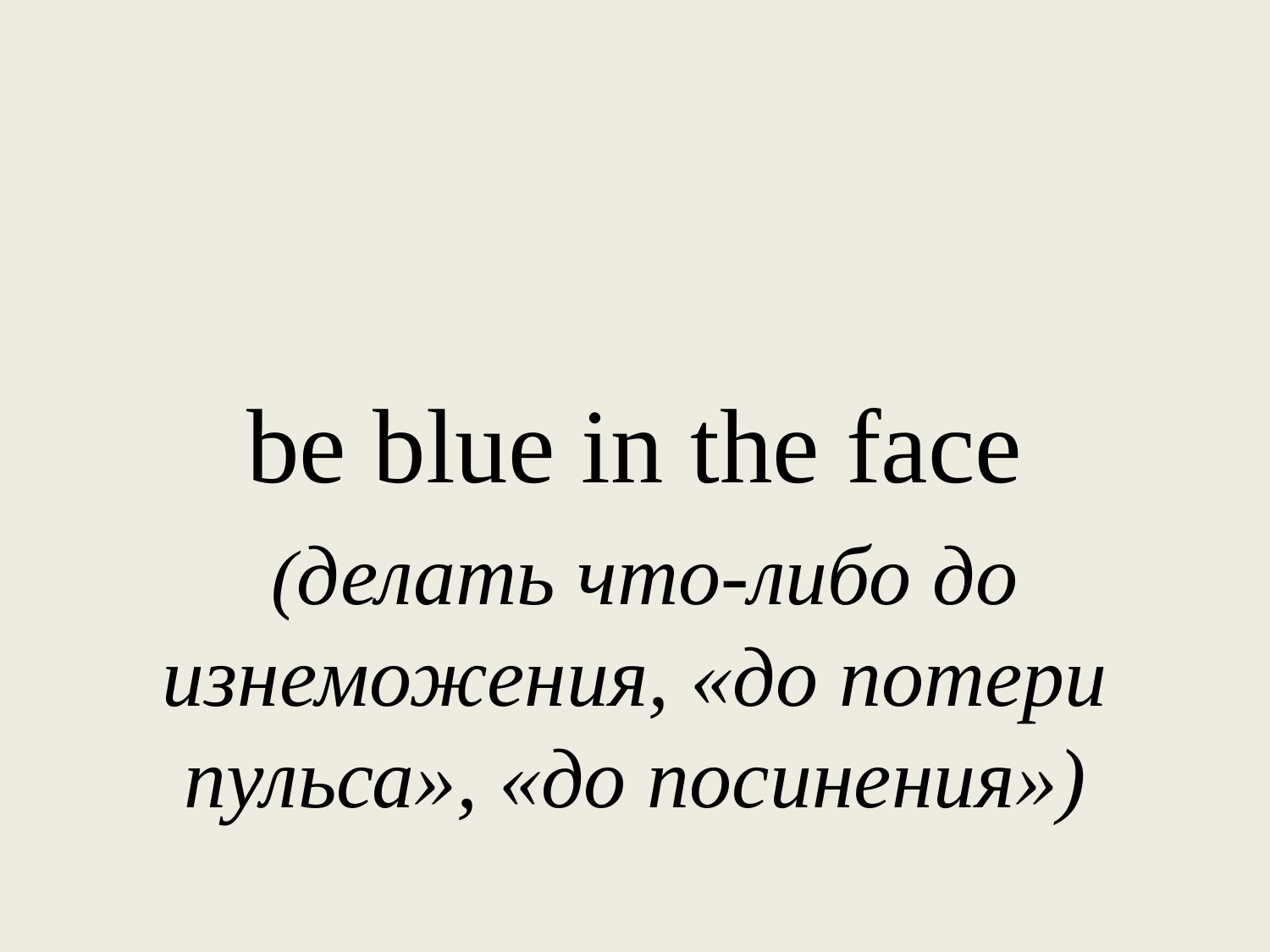

#

be blue in the face
 (делать что-либо до изнеможения, «до потери пульса», «до посинения»)